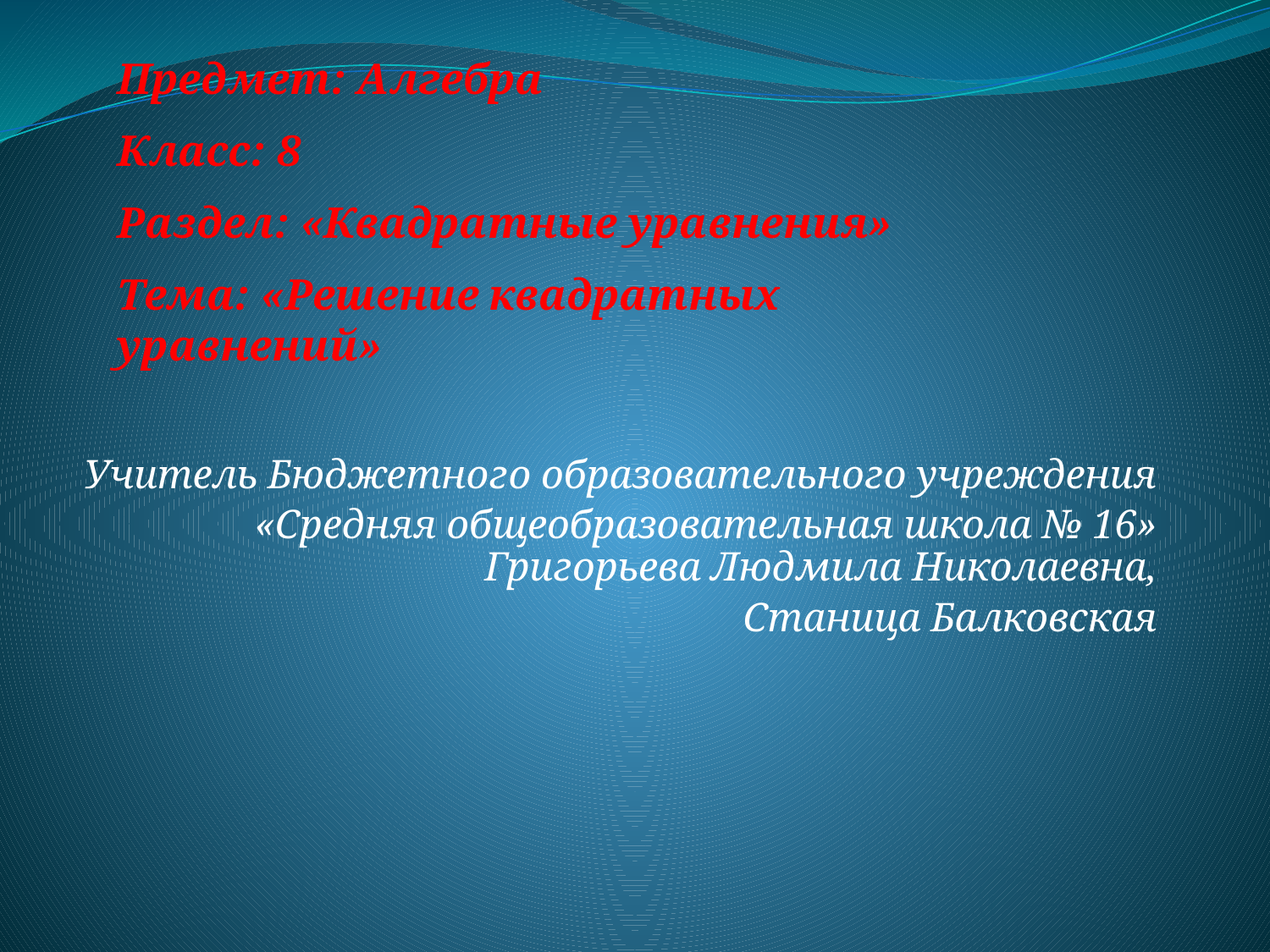

Предмет: Алгебра
Класс: 8
Раздел: «Квадратные уравнения»
Тема: «Решение квадратных уравнений»
#
Учитель Бюджетного образовательного учреждения
 «Средняя общеобразовательная школа № 16» Григорьева Людмила Николаевна,
Станица Балковская